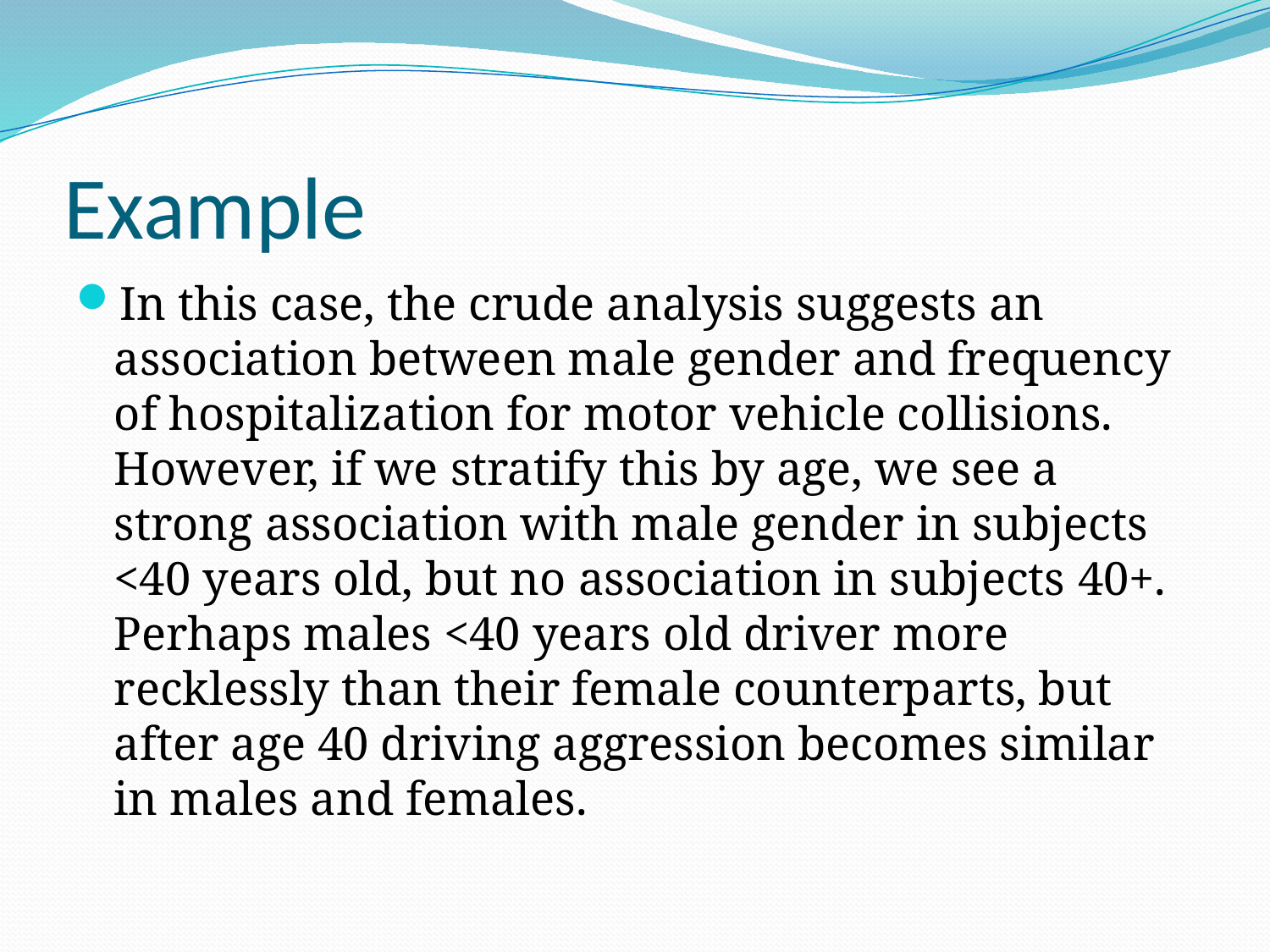

# Example
In this case, the crude analysis suggests an association between male gender and frequency of hospitalization for motor vehicle collisions. However, if we stratify this by age, we see a strong association with male gender in subjects <40 years old, but no association in subjects 40+. Perhaps males <40 years old driver more recklessly than their female counterparts, but after age 40 driving aggression becomes similar in males and females.